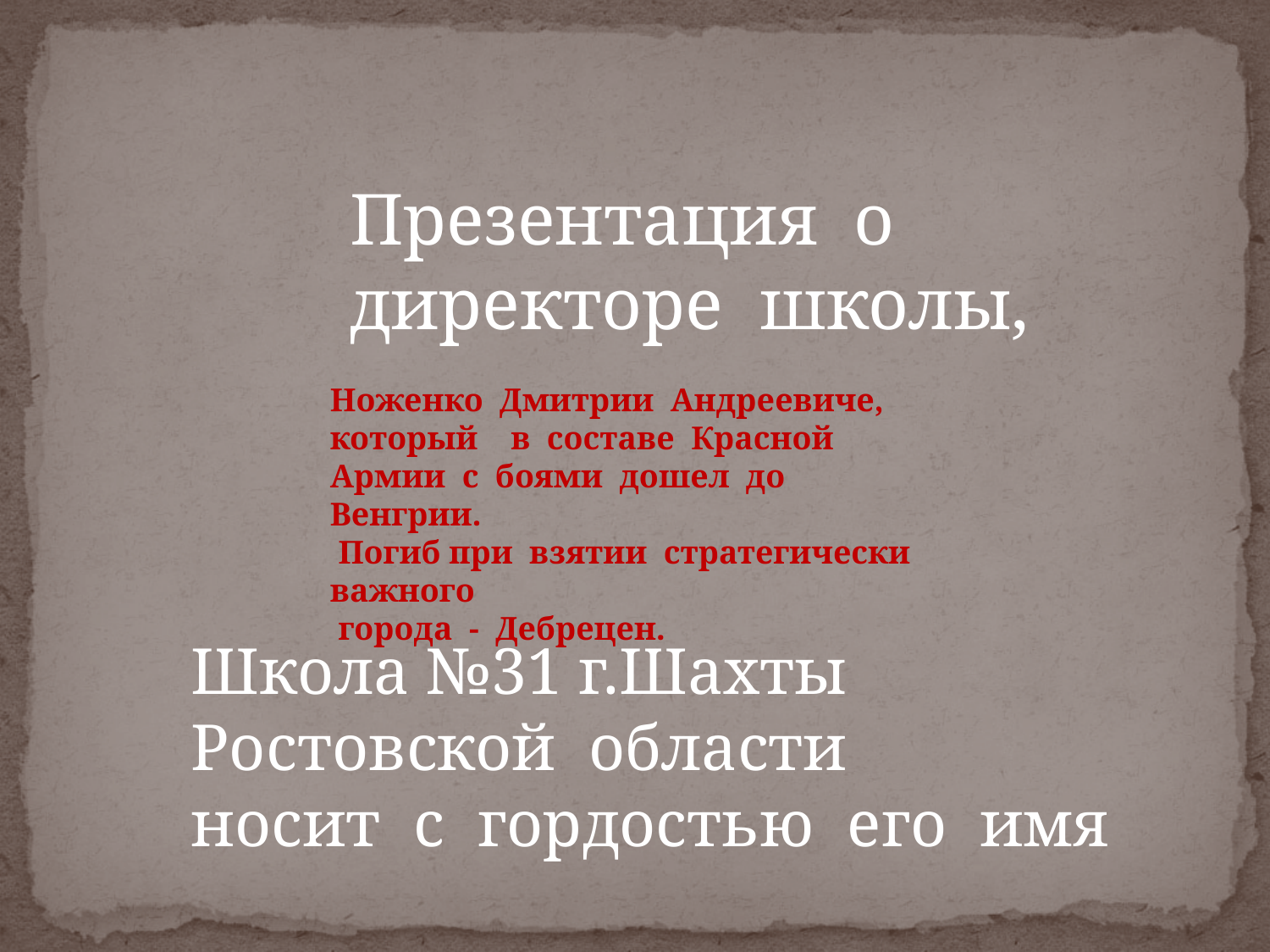

Презентация  о  директоре  школы,

Ноженко  Дмитрии  Андреевиче, который    в  составе  Красной  Армии  с  боями  дошел  до  Венгрии.
 Погиб при  взятии  стратегически  важного
 города  -  Дебрецен.
Школа №31 г.Шахты  Ростовской  области
носит  с  гордостью  его  имя